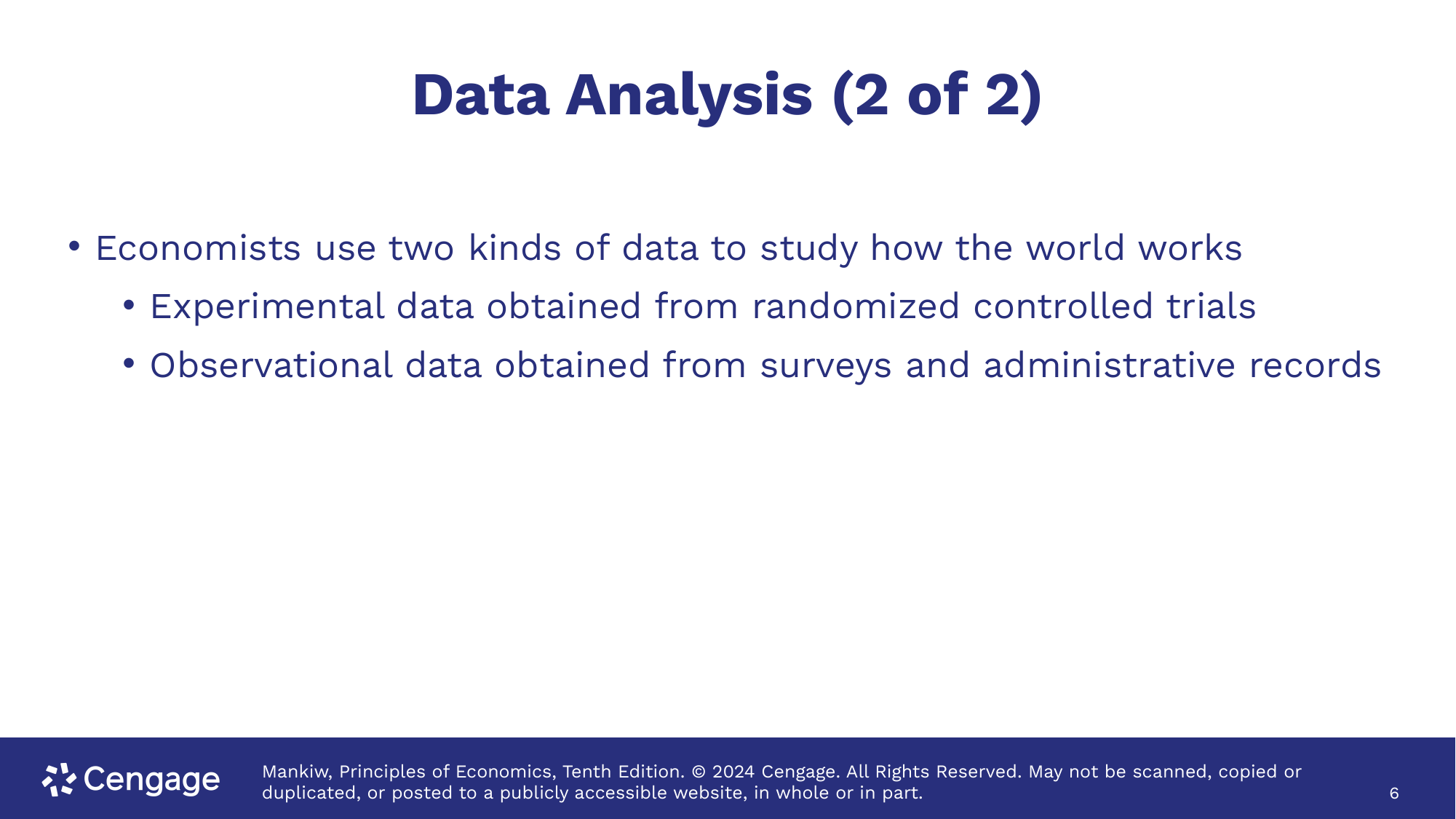

# Data Analysis (2 of 2)
Economists use two kinds of data to study how the world works
Experimental data obtained from randomized controlled trials
Observational data obtained from surveys and administrative records